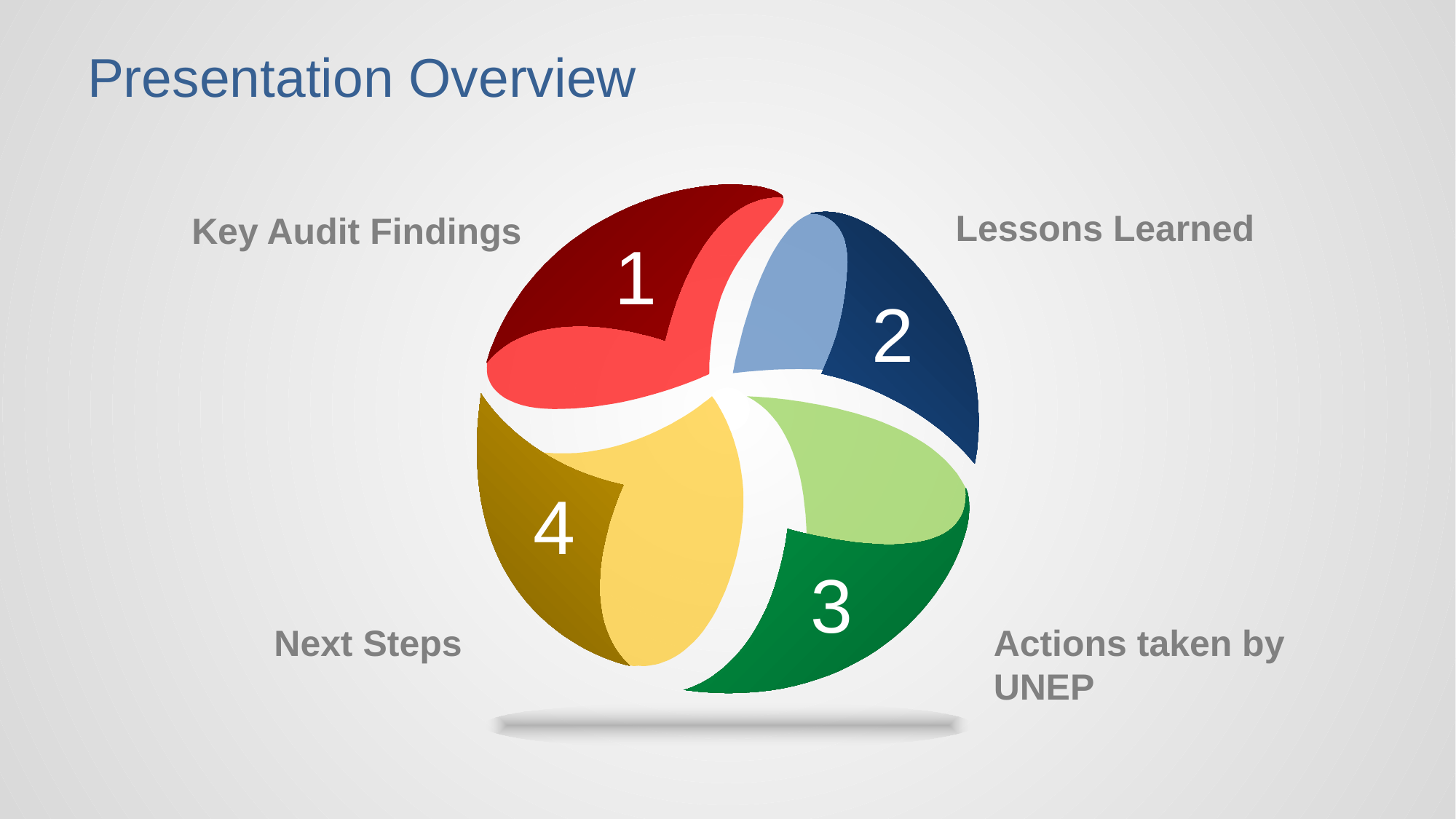

# Presentation Overview

1
Lessons Learned
Key Audit Findings

2

4

3
Next Steps
Actions taken by UNEP